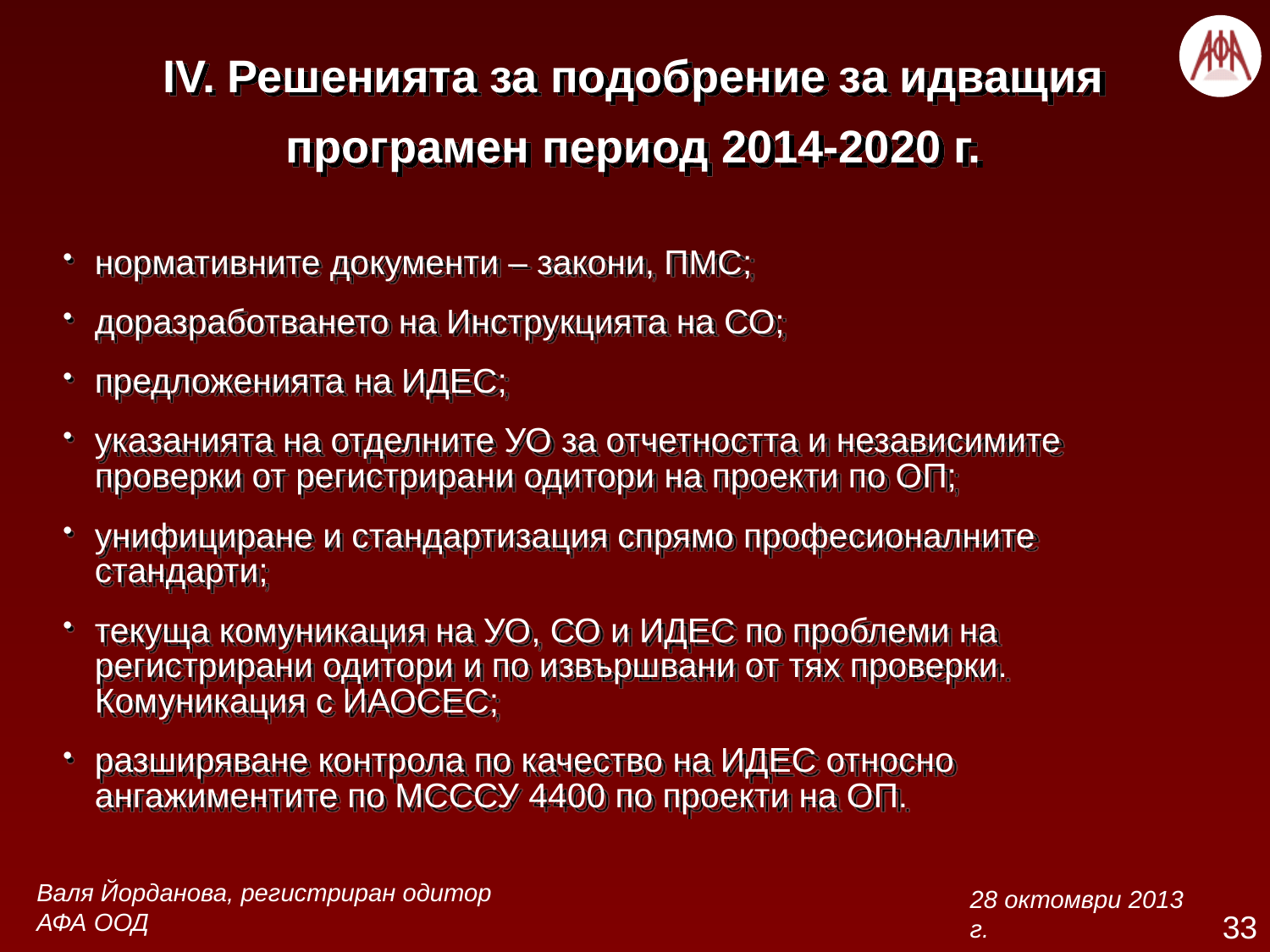

# IV. Решенията за подобрение за идващия програмен период 2014-2020 г.
нормативните документи – закони, ПМС;
доразработването на Инструкцията на СО;
предложенията на ИДЕС;
указанията на отделните УО за отчетността и независимите проверки от регистрирани одитори на проекти по ОП;
унифициране и стандартизация спрямо професионалните стандарти;
текуща комуникация на УО, СО и ИДЕС по проблеми на регистрирани одитори и по извършвани от тях проверки. Комуникация с ИАОСЕС;
разширяване контрола по качество на ИДЕС относно ангажиментите по МСССУ 4400 по проекти на ОП.